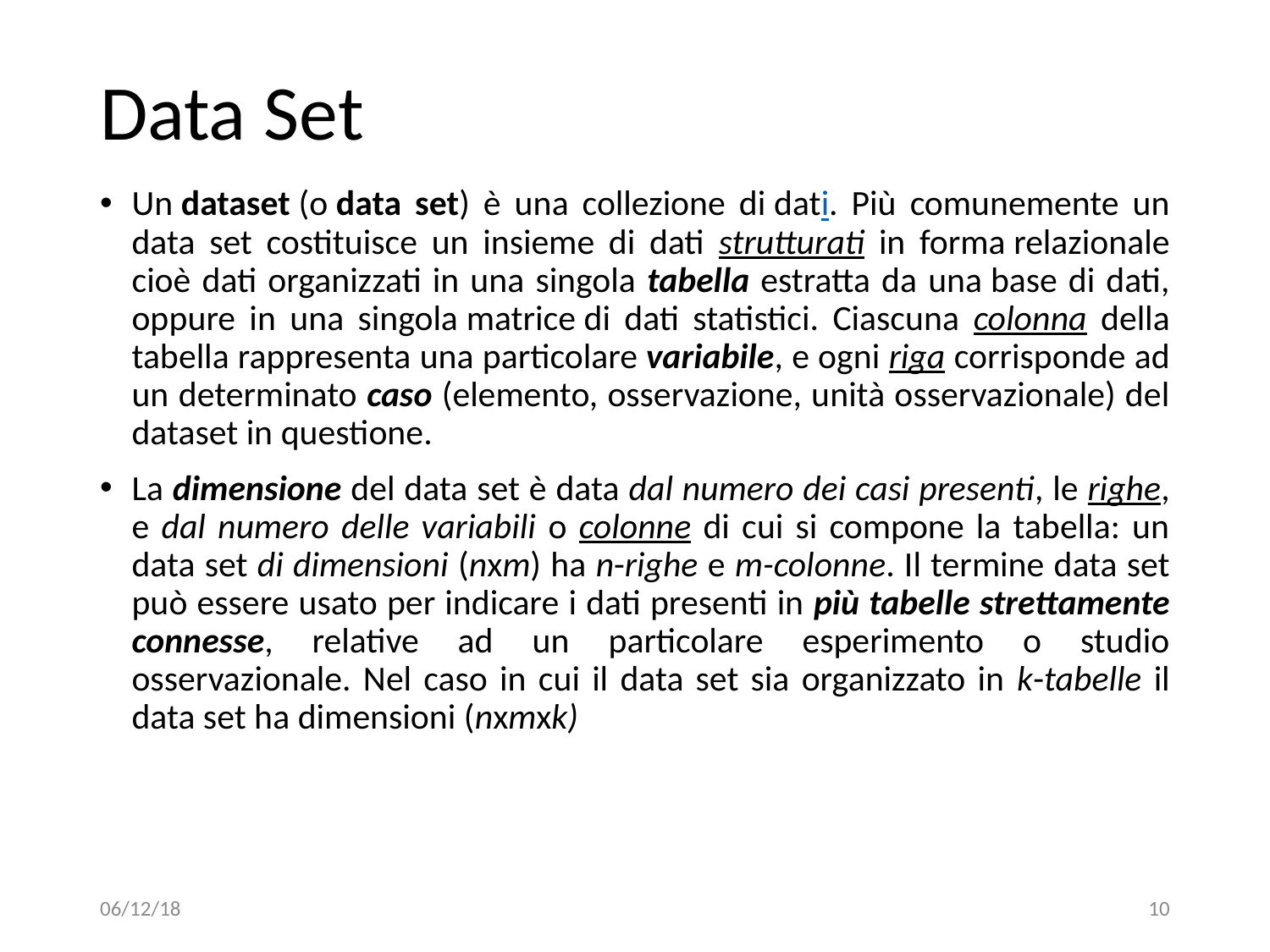

# Data Set
Un dataset (o data set) è una collezione di dati. Più comunemente un data set costituisce un insieme di dati strutturati in forma relazionale cioè dati organizzati in una singola tabella estratta da una base di dati, oppure in una singola matrice di dati statistici. Ciascuna colonna della tabella rappresenta una particolare variabile, e ogni riga corrisponde ad un determinato caso (elemento, osservazione, unità osservazionale) del dataset in questione.
La dimensione del data set è data dal numero dei casi presenti, le righe, e dal numero delle variabili o colonne di cui si compone la tabella: un data set di dimensioni (nxm) ha n-righe e m-colonne. Il termine data set può essere usato per indicare i dati presenti in più tabelle strettamente connesse, relative ad un particolare esperimento o studio osservazionale. Nel caso in cui il data set sia organizzato in k-tabelle il data set ha dimensioni (nxmxk)
06/12/18
10